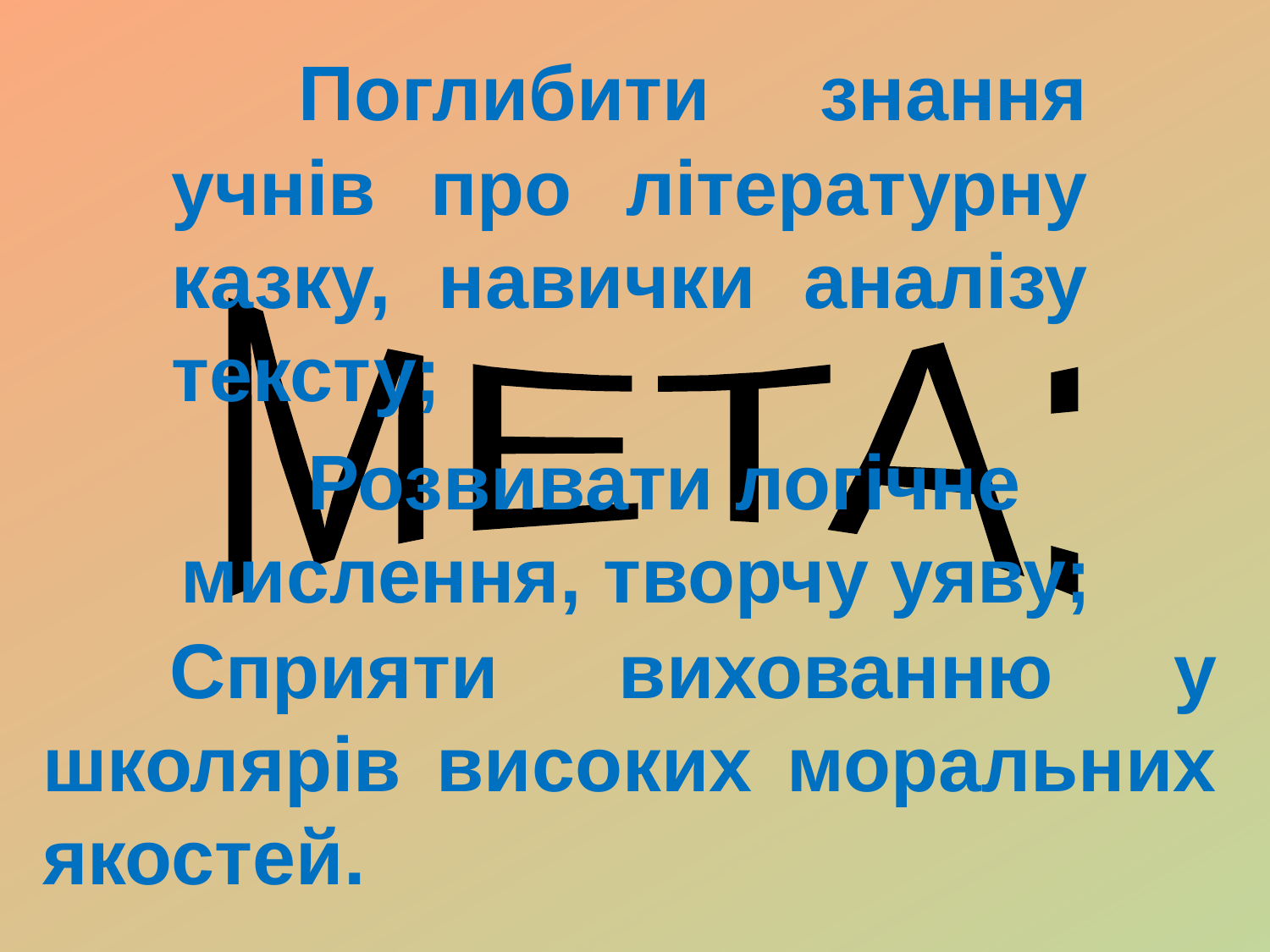

Поглибити знання учнів про літературну казку, навички аналізу тексту;
МЕТА:
	Розвивати логічне мислення, творчу уяву;
	Сприяти вихованню у школярів високих моральних якостей.